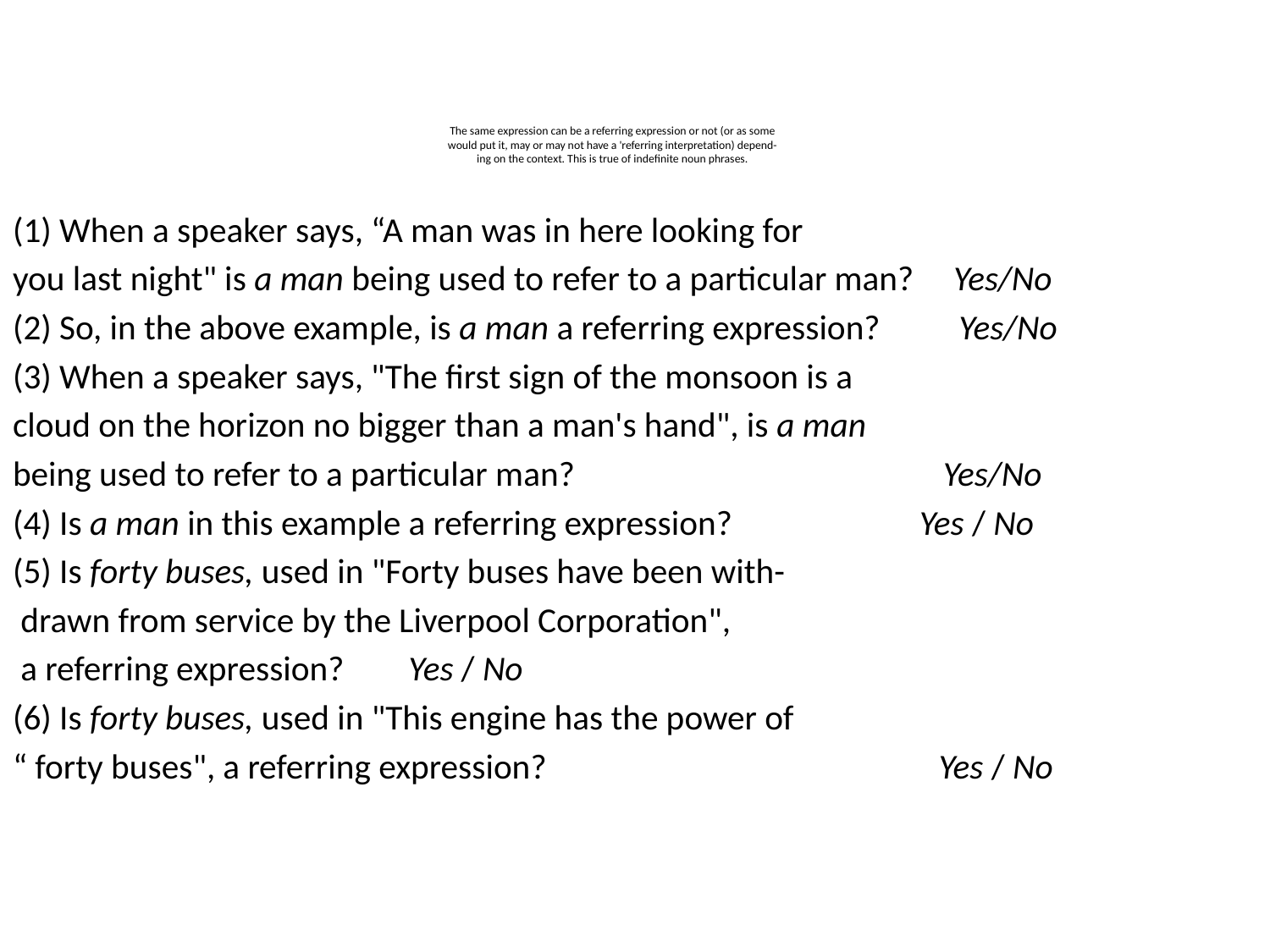

# The same expression can be a referring expression or not (or as some would put it, may or may not have a 'referring interpretation) depend- ing on the context. This is true of indefinite noun phrases.
(1) When a speaker says, “A man was in here looking for
you last night" is a man being used to refer to a particular man?     Yes/No
(2) So, in the above example, is a man a referring expression?          Yes/No
(3) When a speaker says, "The first sign of the monsoon is a
cloud on the horizon no bigger than a man's hand", is a man
being used to refer to a particular man?                                               Yes/No
(4) Is a man in this example a referring expression? 	            	        Yes / No
(5) Is forty buses, used in "Forty buses have been with-
 drawn from service by the Liverpool Corporation",
 a referring expression? 					      Yes / No
(6) Is forty buses, used in "This engine has the power of
“ forty buses", a referring expression?                                                  Yes / No